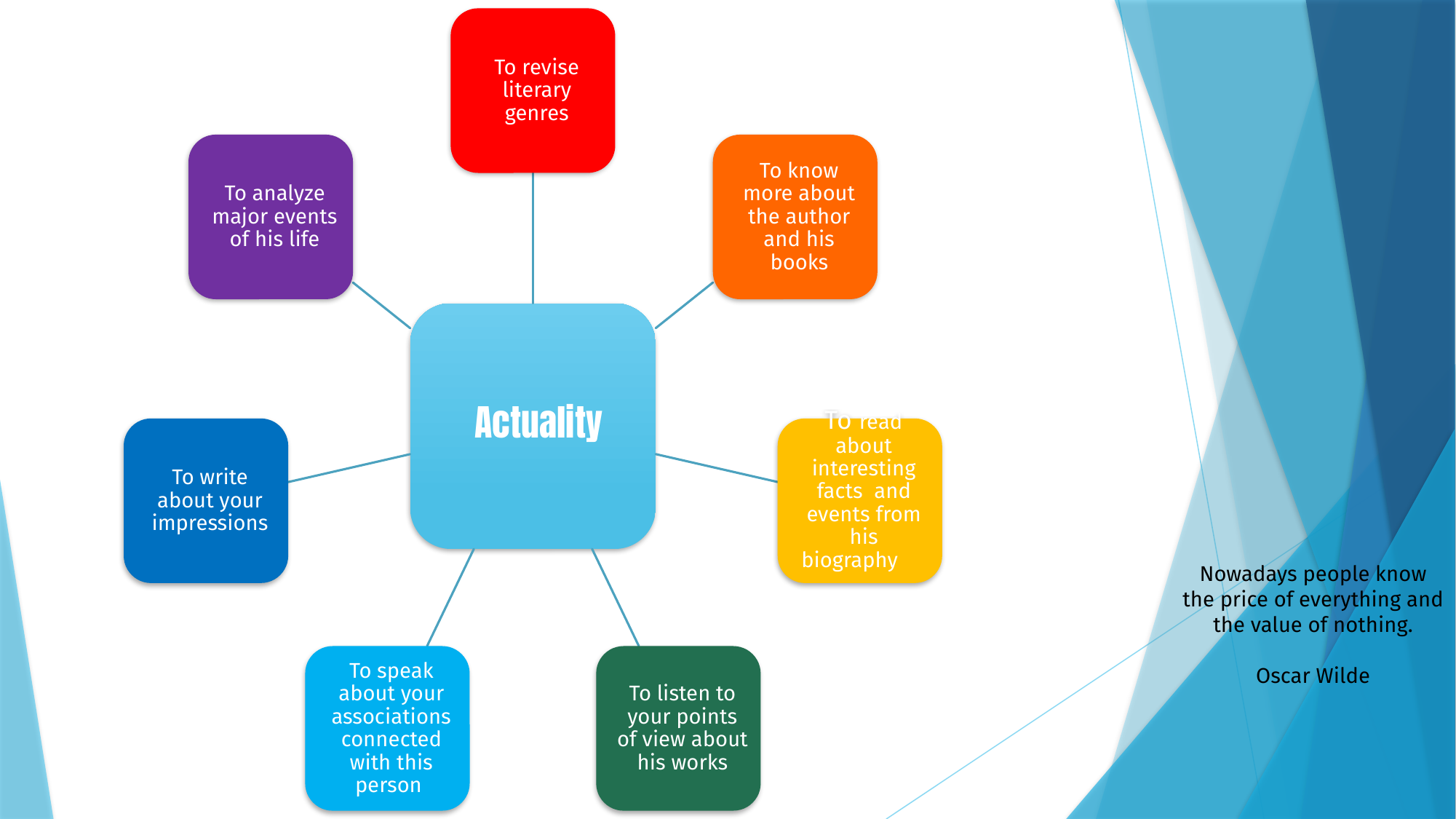

Actuality
To revise literary genres
To know more about the author and his books
To read about interesting facts  and events from his biography
To listen to your points of view about his works
To speak about your associations connected with this person
To write about your impressions
To analyze major events of his life
Nowadays people know the price of everything and the value of nothing.

Oscar Wilde